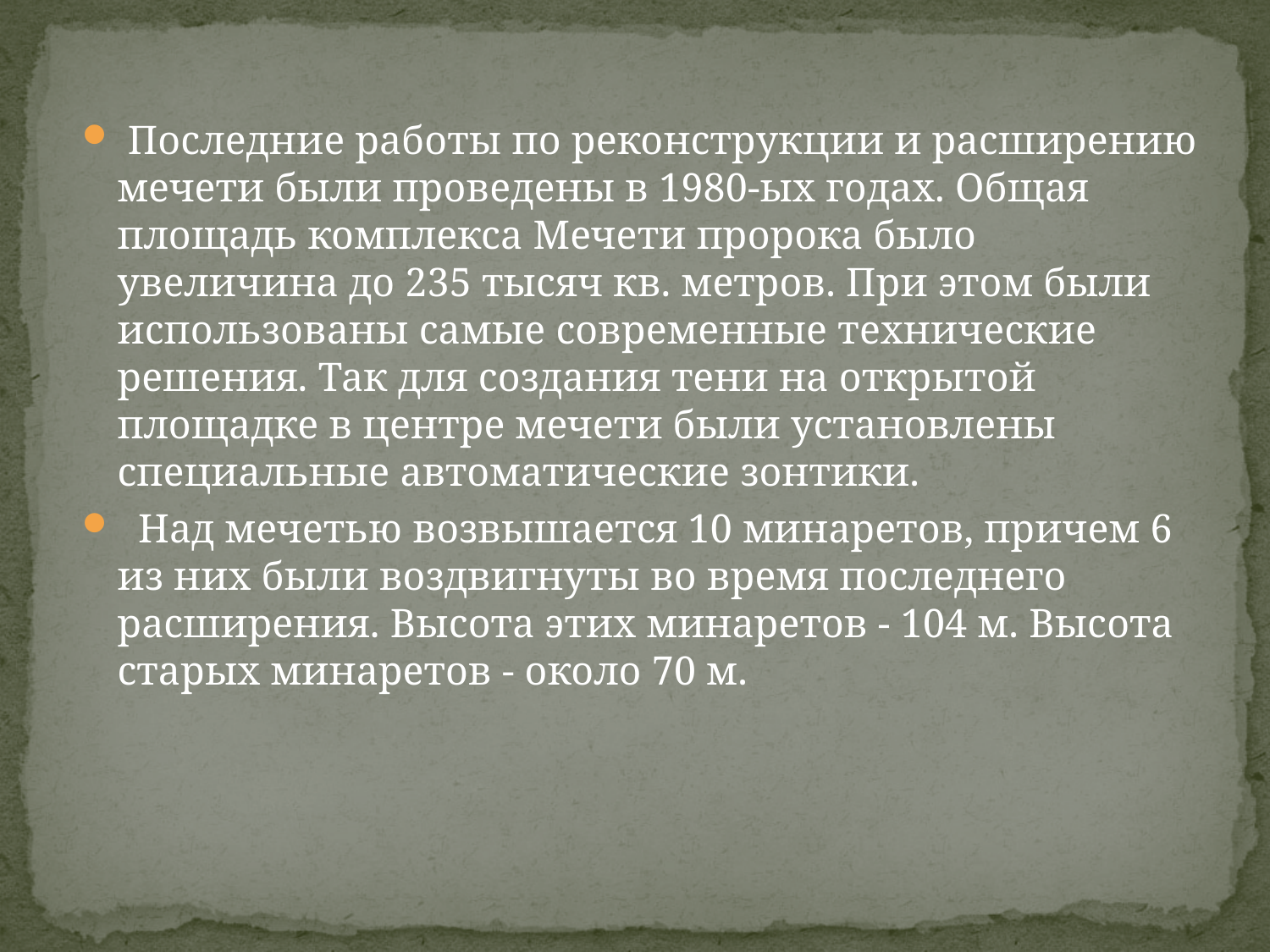

Последние работы по реконструкции и расширению мечети были проведены в 1980-ых годах. Общая площадь комплекса Мечети пророка было увеличина до 235 тысяч кв. метров. При этом были использованы самые современные технические решения. Так для создания тени на открытой площадке в центре мечети были установлены специальные автоматические зонтики.
  Над мечетью возвышается 10 минаретов, причем 6 из них были воздвигнуты во время последнего расширения. Высота этих минаретов - 104 м. Высота старых минаретов - около 70 м.